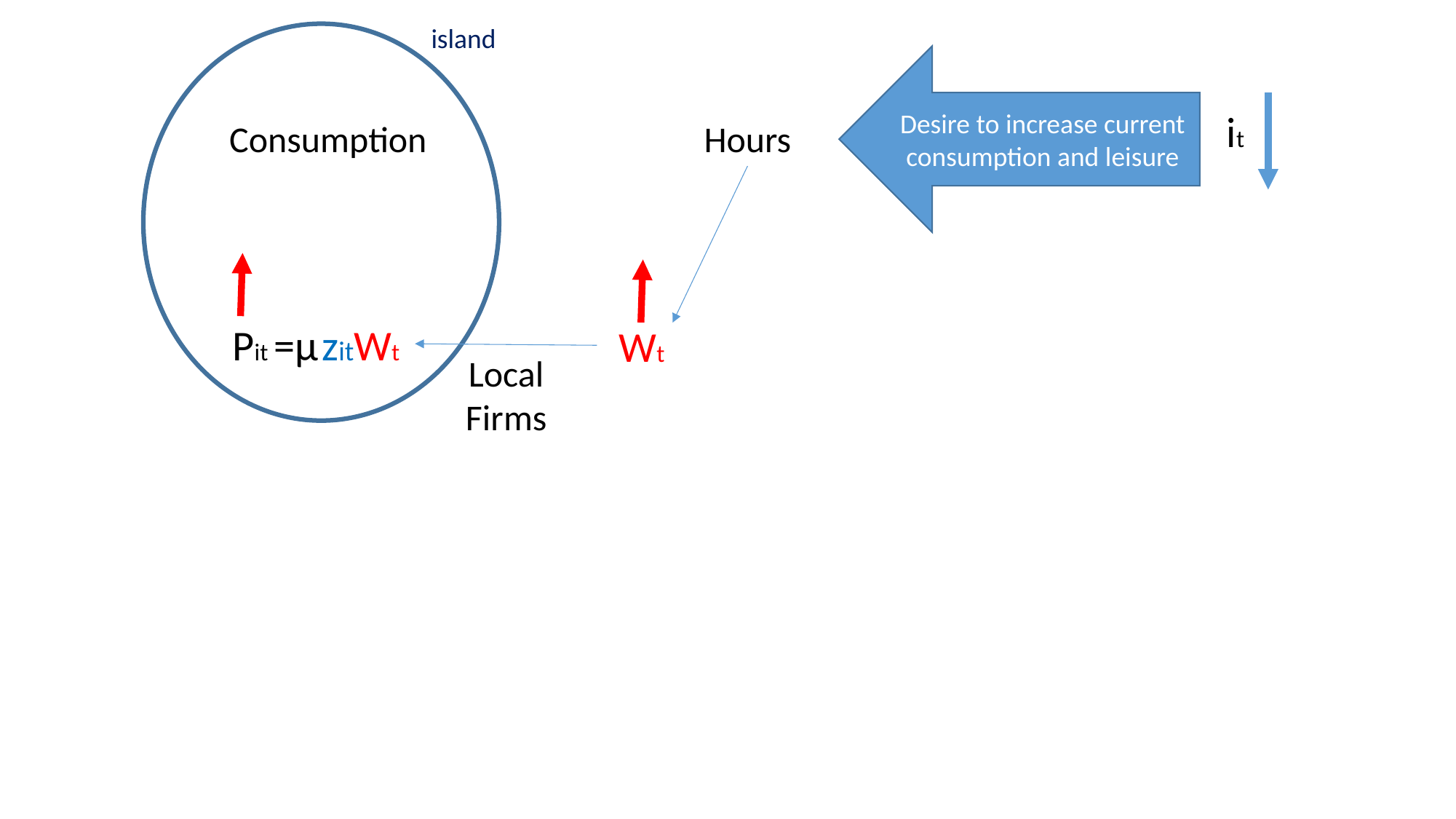

island

Desire to increase current consumption and leisure
it
Consumption
Hours
Pit =µ zitWt
Wt
Local
Firms